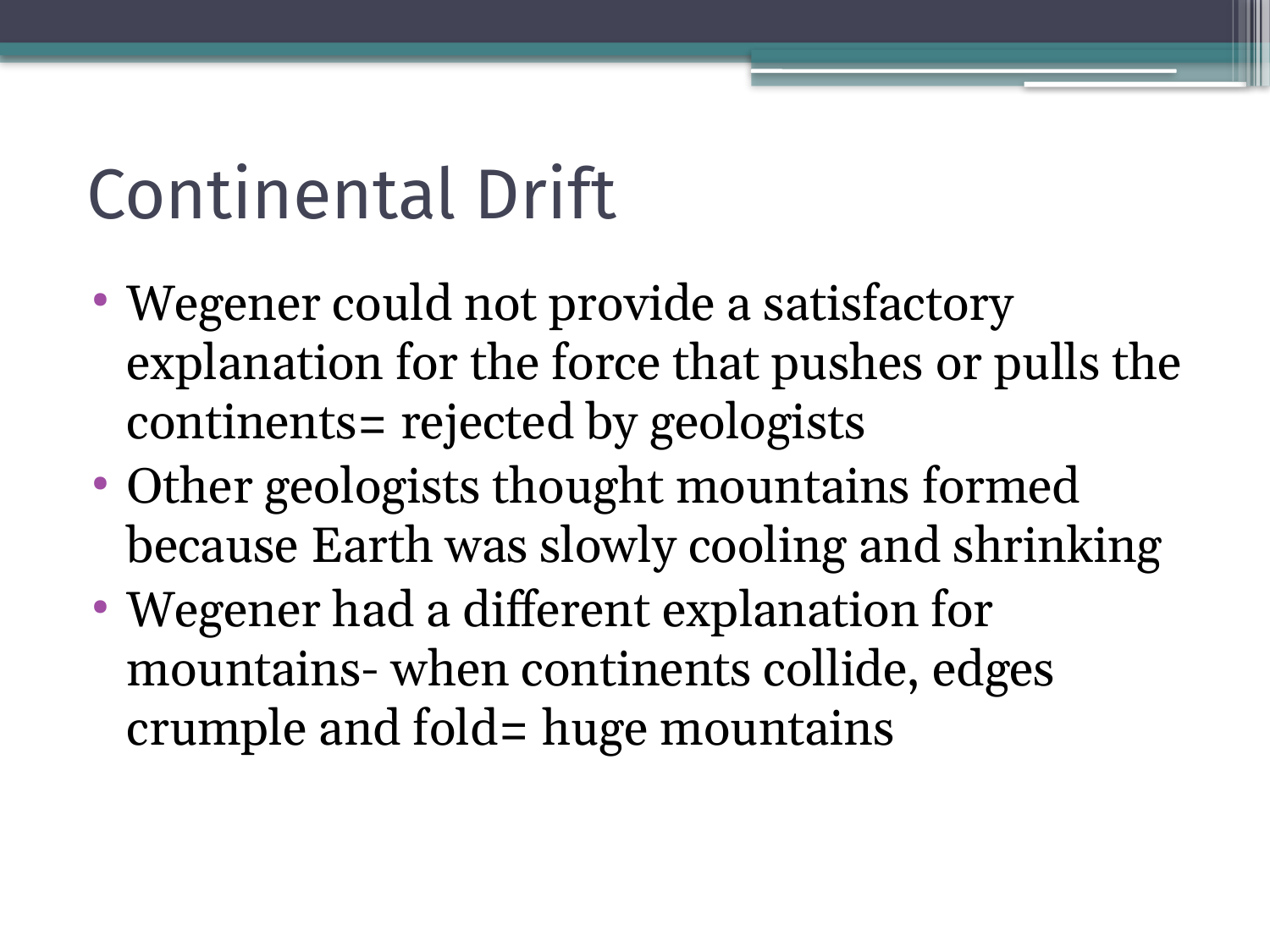

# Continental Drift
Wegener could not provide a satisfactory explanation for the force that pushes or pulls the continents= rejected by geologists
Other geologists thought mountains formed because Earth was slowly cooling and shrinking
Wegener had a different explanation for mountains- when continents collide, edges crumple and fold= huge mountains